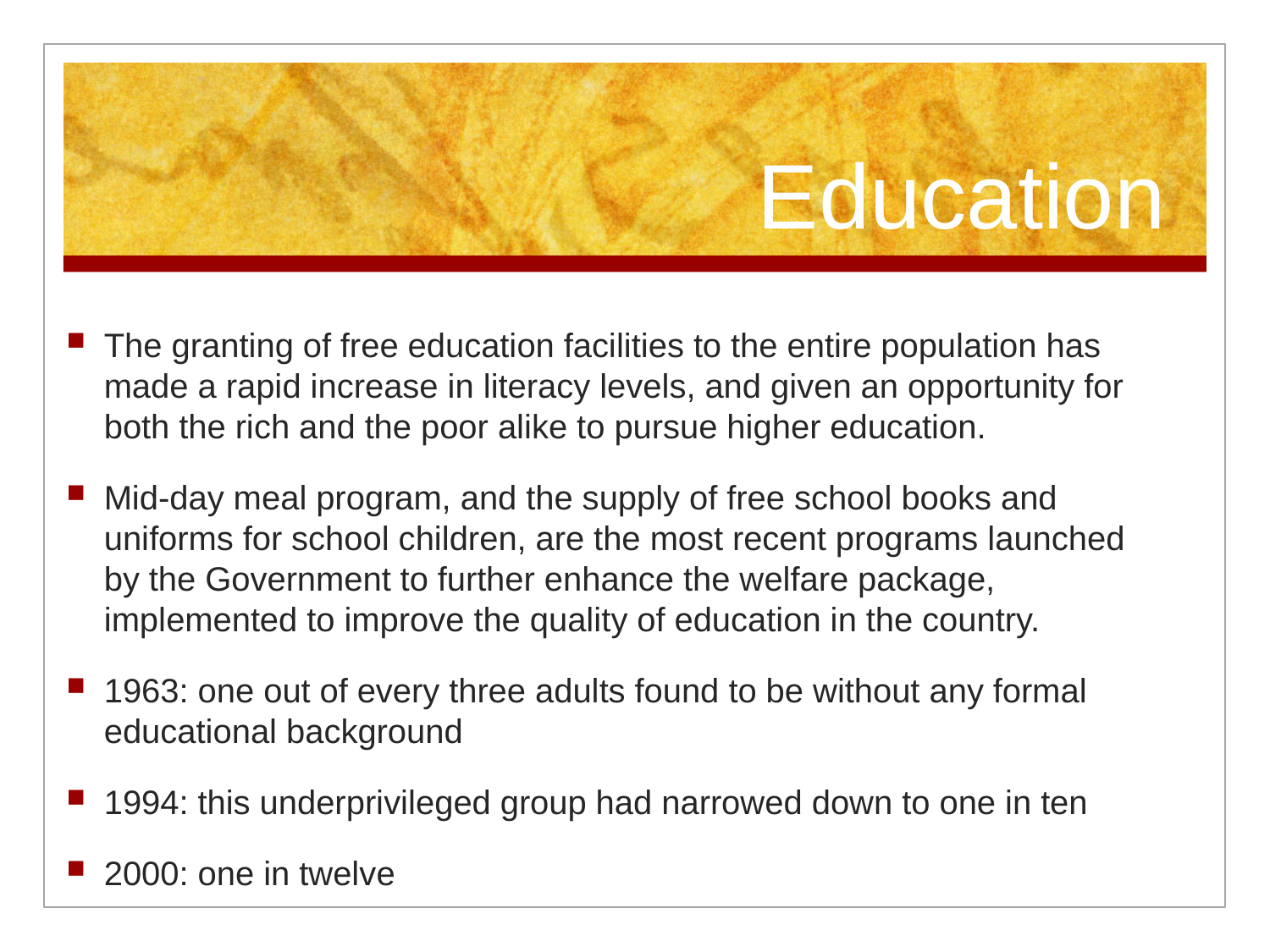

# Education
The granting of free education facilities to the entire population has made a rapid increase in literacy levels, and given an opportunity for both the rich and the poor alike to pursue higher education.
Mid-day meal program, and the supply of free school books and uniforms for school children, are the most recent programs launched by the Government to further enhance the welfare package, implemented to improve the quality of education in the country.
1963: one out of every three adults found to be without any formal educational background
1994: this underprivileged group had narrowed down to one in ten
2000: one in twelve